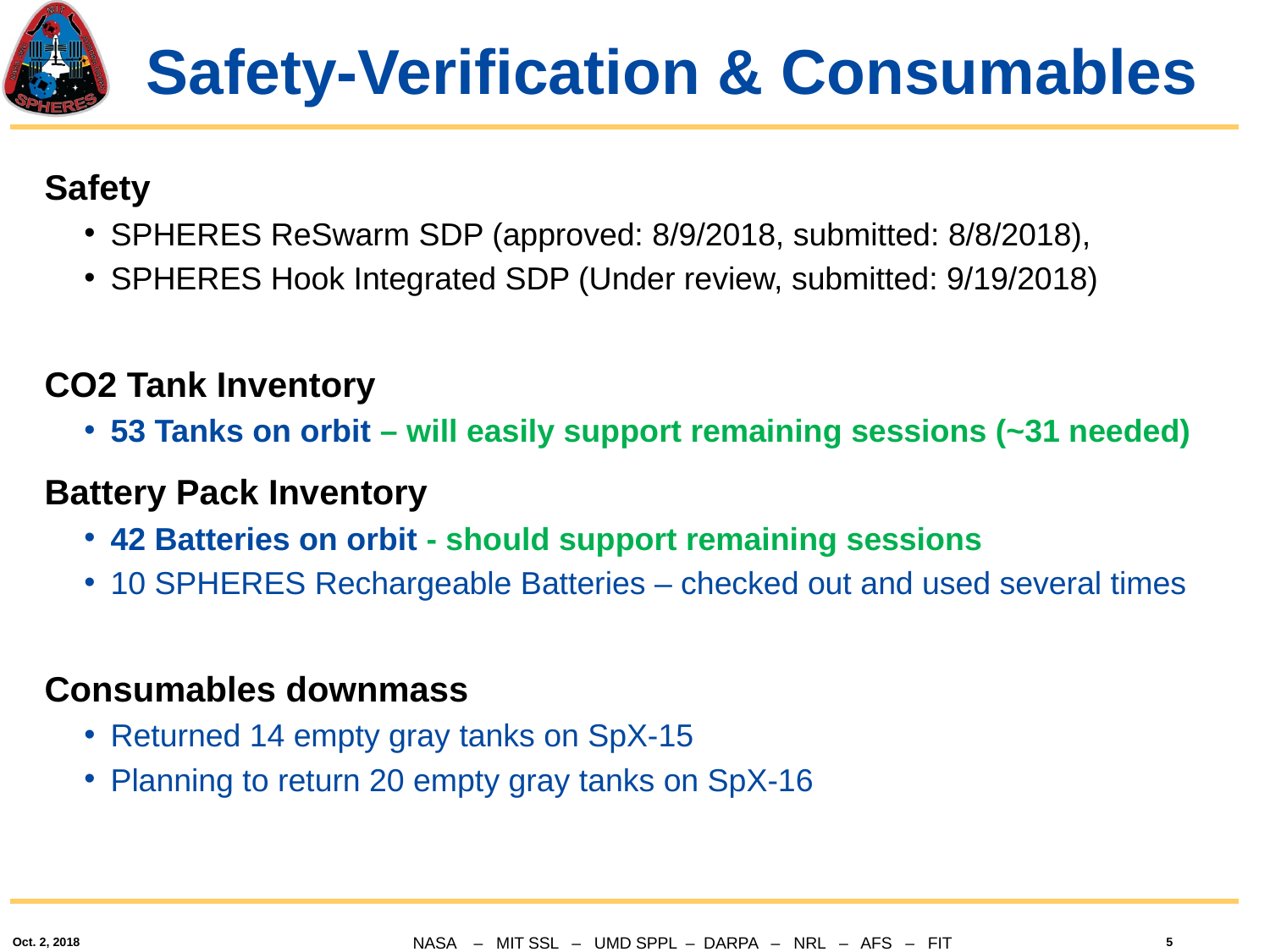

# Safety-Verification & Consumables
Safety
SPHERES ReSwarm SDP (approved: 8/9/2018, submitted: 8/8/2018),
SPHERES Hook Integrated SDP (Under review, submitted: 9/19/2018)

CO2 Tank Inventory
53 Tanks on orbit – will easily support remaining sessions (~31 needed)
Battery Pack Inventory
42 Batteries on orbit - should support remaining sessions
10 SPHERES Rechargeable Batteries – checked out and used several times

Consumables downmass
Returned 14 empty gray tanks on SpX-15
Planning to return 20 empty gray tanks on SpX-16